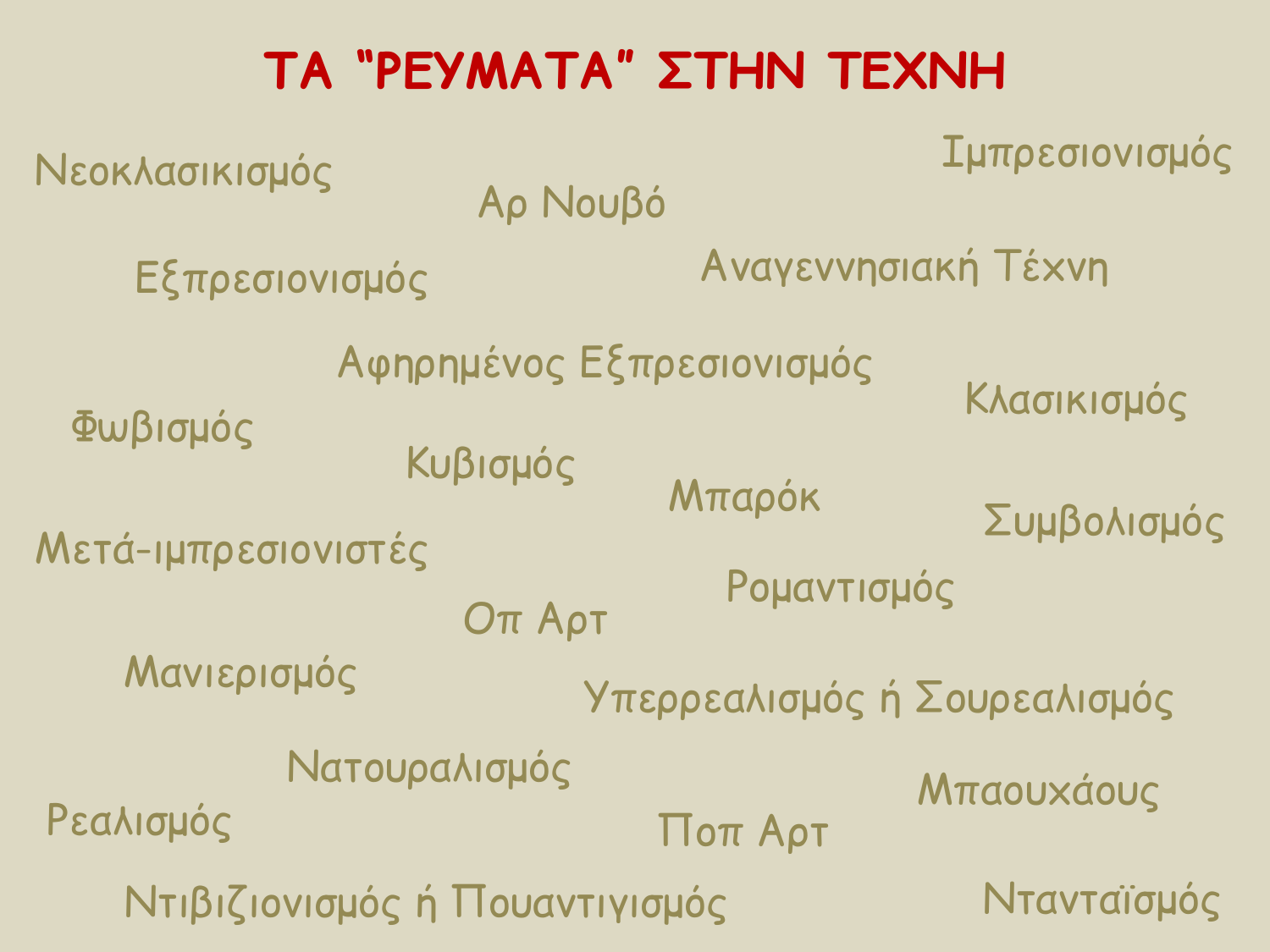

ΤΑ “ΡΕΥΜΑΤΑ” ΣΤΗΝ ΤΕΧΝΗ
Ιμπρεσιονισμός
Νεοκλασικισμός
Αρ Νουβό
Αναγεννησιακή Τέχνη
Εξπρεσιονισμός
Αφηρημένος Εξπρεσιονισμός
Κλασικισμός
Φωβισμός
Κυβισμός
Μπαρόκ
Συμβολισμός
Μετά-ιμπρεσιονιστές
Ρομαντισμός
Οπ Αρτ
Μανιερισμός
Υπερρεαλισμός ή Σουρεαλισμός
Νατουραλισμός
Μπαουχάους
Ρεαλισμός
Ποπ Αρτ
Ντανταϊσμός
Ντιβιζιονισμός ή Πουαντιγισμός